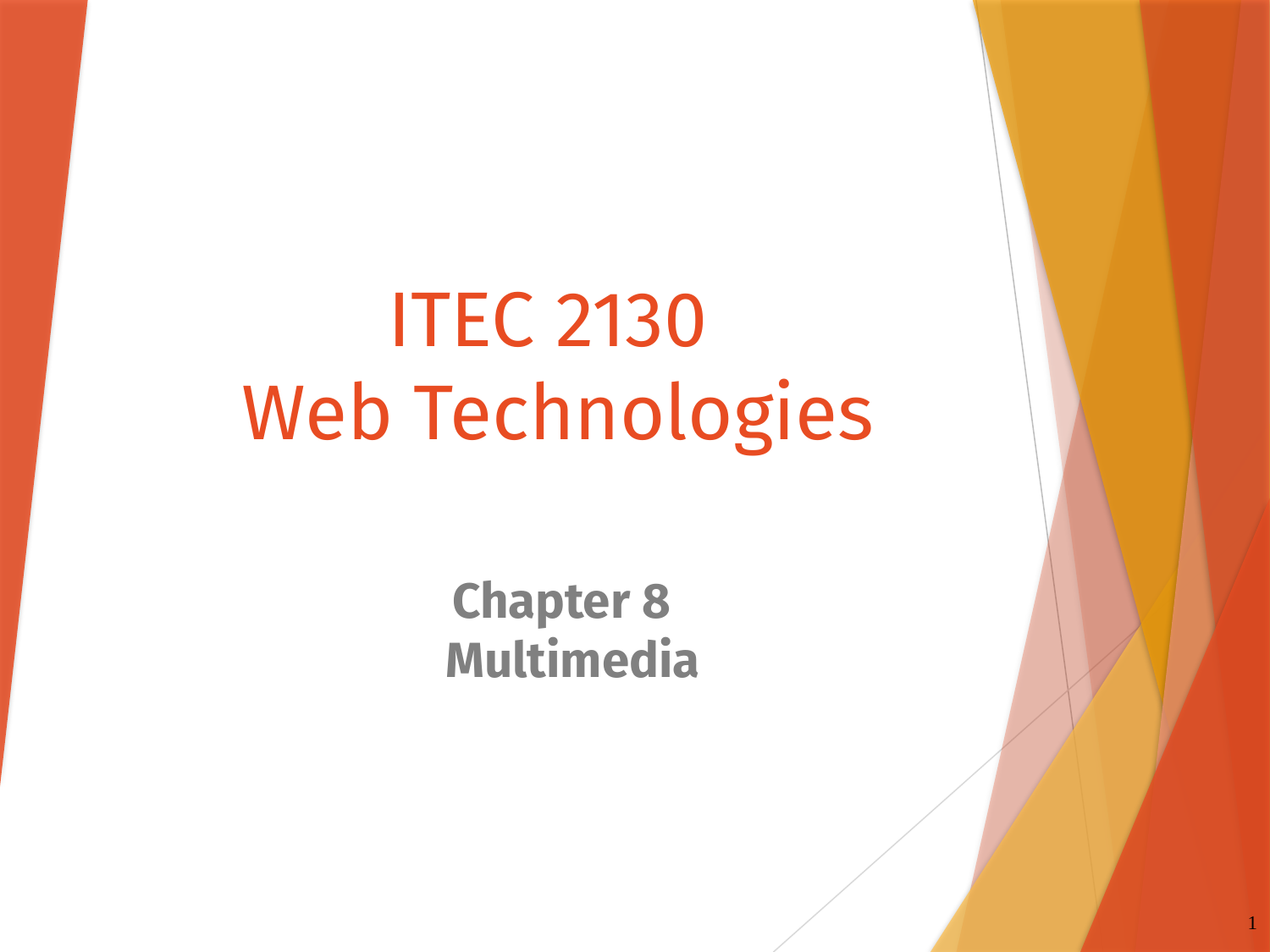

# ITEC 2130 Web Technologies
Chapter 8
  Multimedia
1